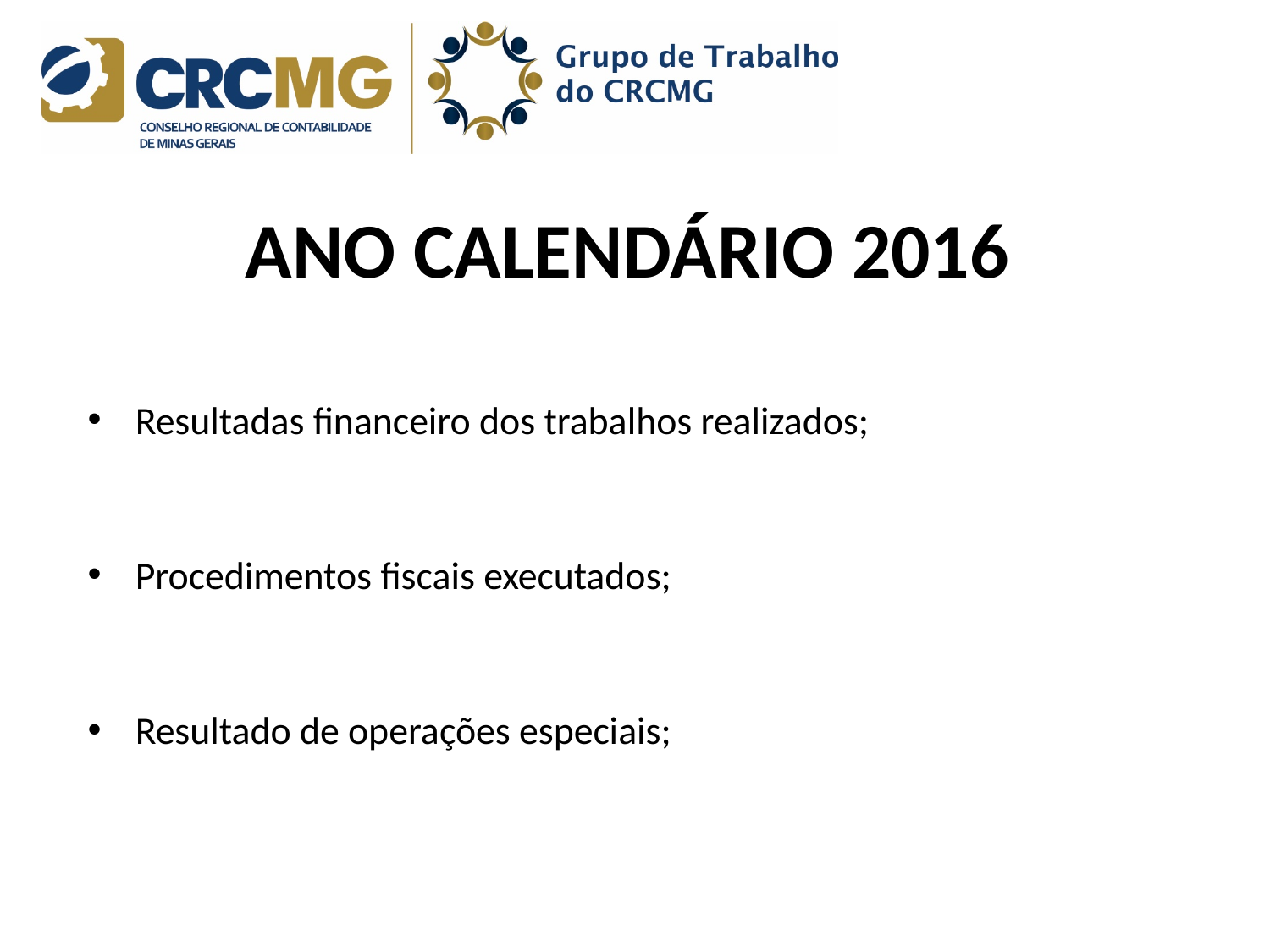

# ANO CALENDÁRIO 2016
Resultadas financeiro dos trabalhos realizados;

Procedimentos fiscais executados;

Resultado de operações especiais;